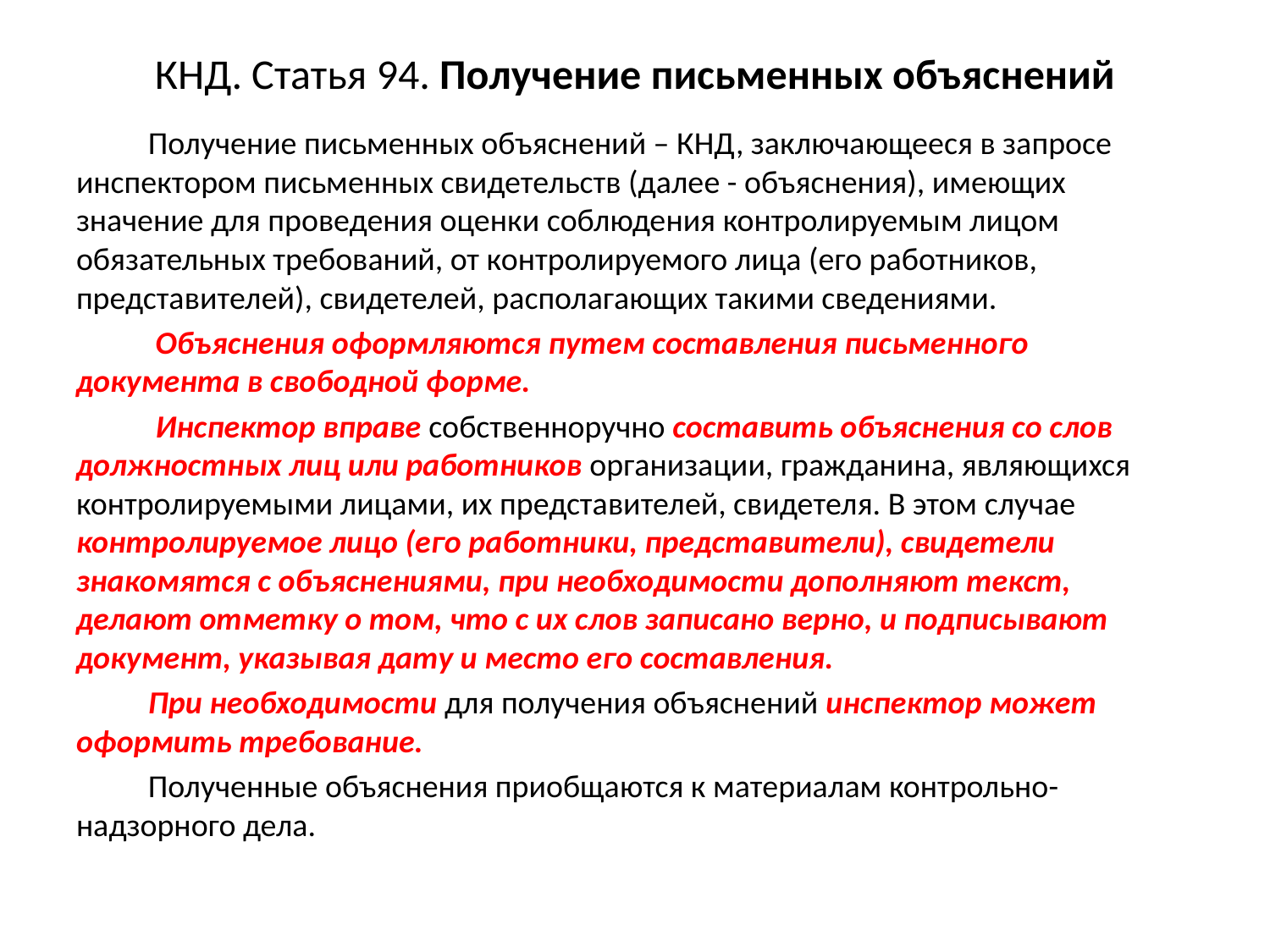

# КНД. Статья 94. Получение письменных объяснений
          Получение письменных объяснений – КНД, заключающееся в запросе инспектором письменных свидетельств (далее - объяснения), имеющих значение для проведения оценки соблюдения контролируемым лицом обязательных требований, от контролируемого лица (его работников, представителей), свидетелей, располагающих такими сведениями.
           Объяснения оформляются путем составления письменного документа в свободной форме.
           Инспектор вправе собственноручно составить объяснения со слов должностных лиц или работников организации, гражданина, являющихся контролируемыми лицами, их представителей, свидетеля. В этом случае контролируемое лицо (его работники, представители), свидетели знакомятся с объяснениями, при необходимости дополняют текст, делают отметку о том, что с их слов записано верно, и подписывают документ, указывая дату и место его составления.
          При необходимости для получения объяснений инспектор может оформить требование.
          Полученные объяснения приобщаются к материалам контрольно-надзорного дела.